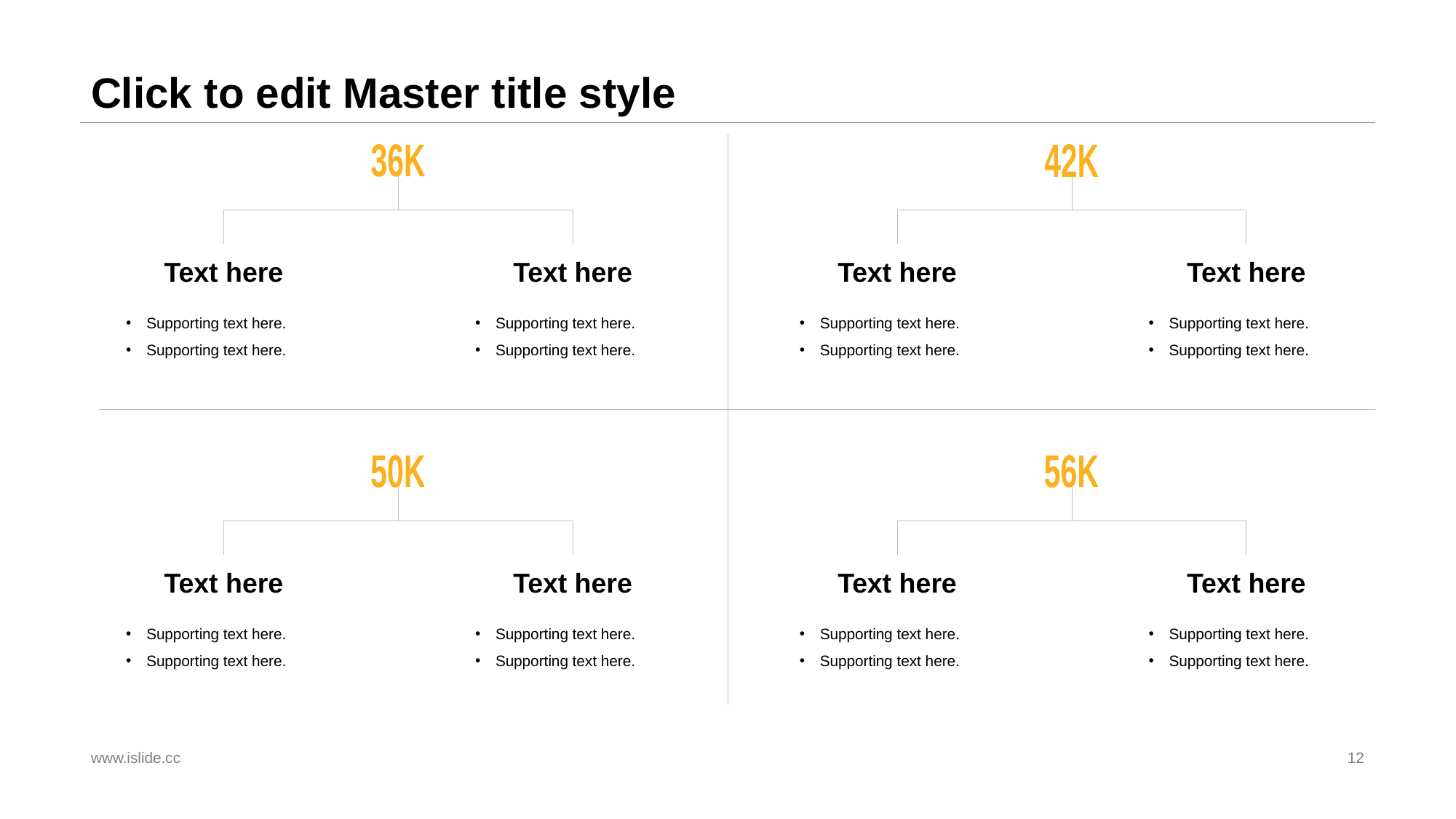

# Click to edit Master title style
36K
42K
Text here
Text here
Text here
Text here
Supporting text here.
Supporting text here.
Supporting text here.
Supporting text here.
Supporting text here.
Supporting text here.
Supporting text here.
Supporting text here.
50K
56K
Text here
Text here
Text here
Text here
Supporting text here.
Supporting text here.
Supporting text here.
Supporting text here.
Supporting text here.
Supporting text here.
Supporting text here.
Supporting text here.
www.islide.cc
12